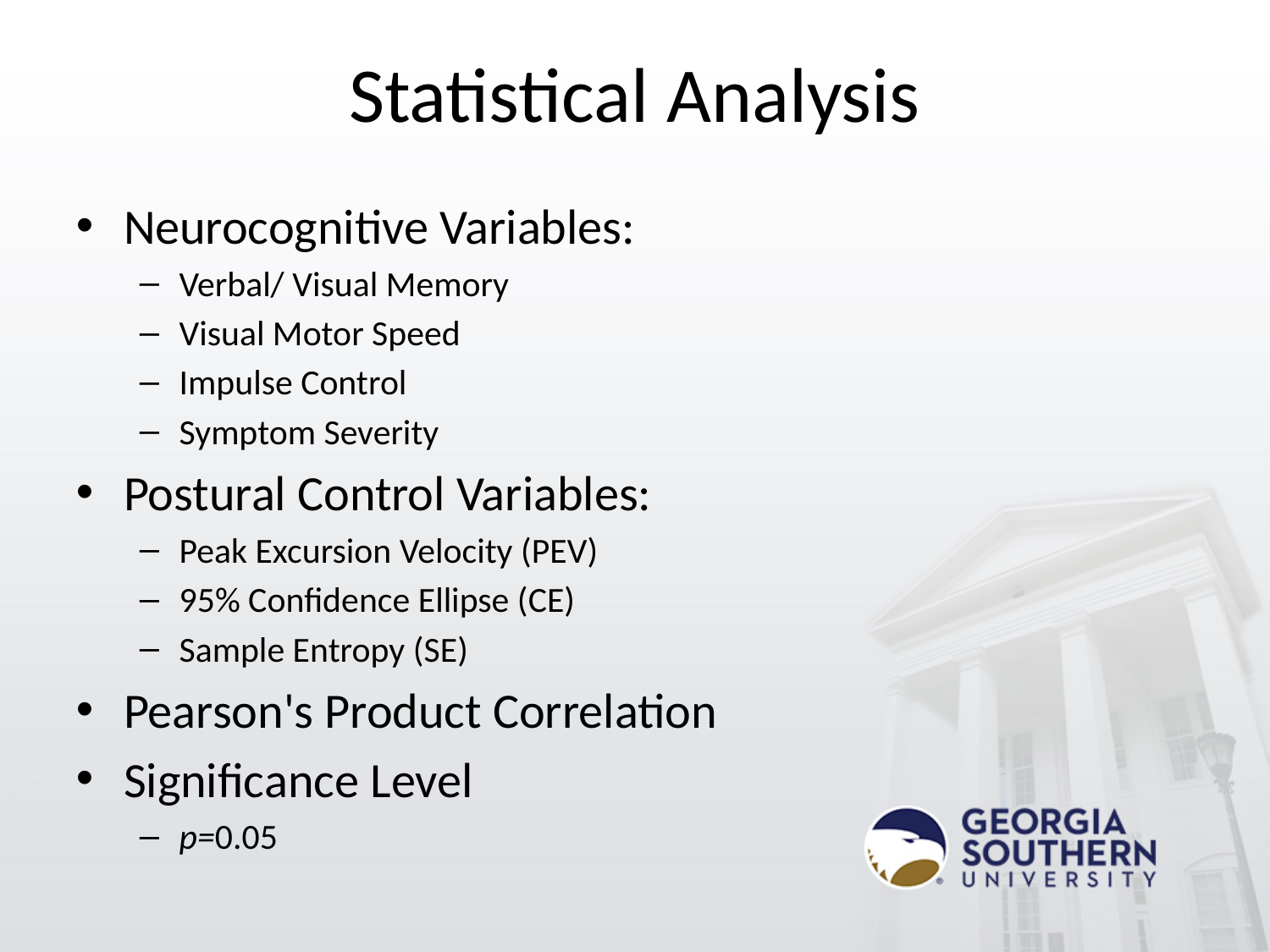

# Statistical Analysis
Neurocognitive Variables:
Verbal/ Visual Memory
Visual Motor Speed
Impulse Control
Symptom Severity
Postural Control Variables:
Peak Excursion Velocity (PEV)
95% Confidence Ellipse (CE)
Sample Entropy (SE)
Pearson's Product Correlation
Significance Level
p=0.05